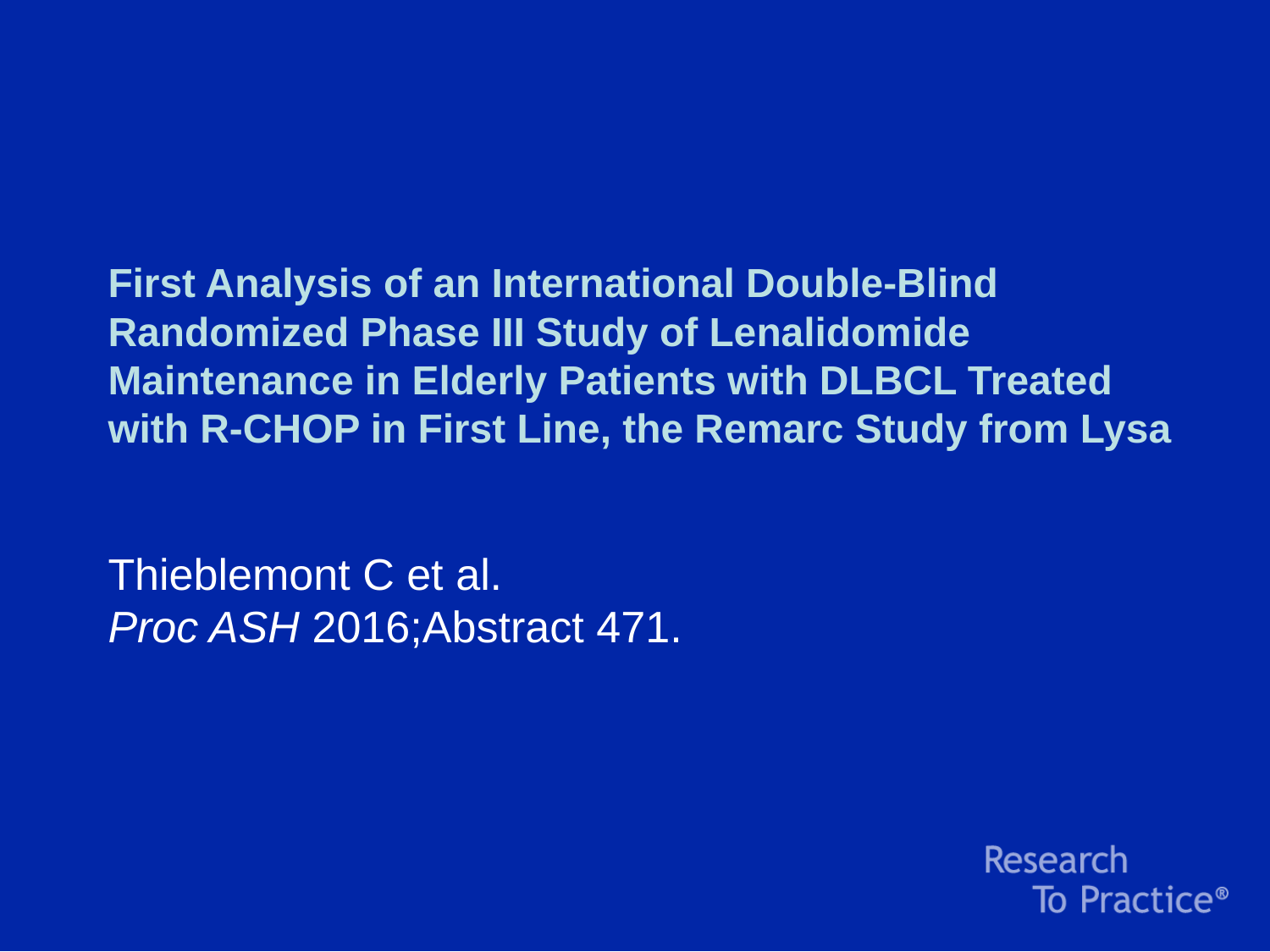

# First Analysis of an International Double-Blind Randomized Phase III Study of Lenalidomide Maintenance in Elderly Patients with DLBCL Treated with R-CHOP in First Line, the Remarc Study from Lysa
Thieblemont C et al.
Proc ASH 2016;Abstract 471.